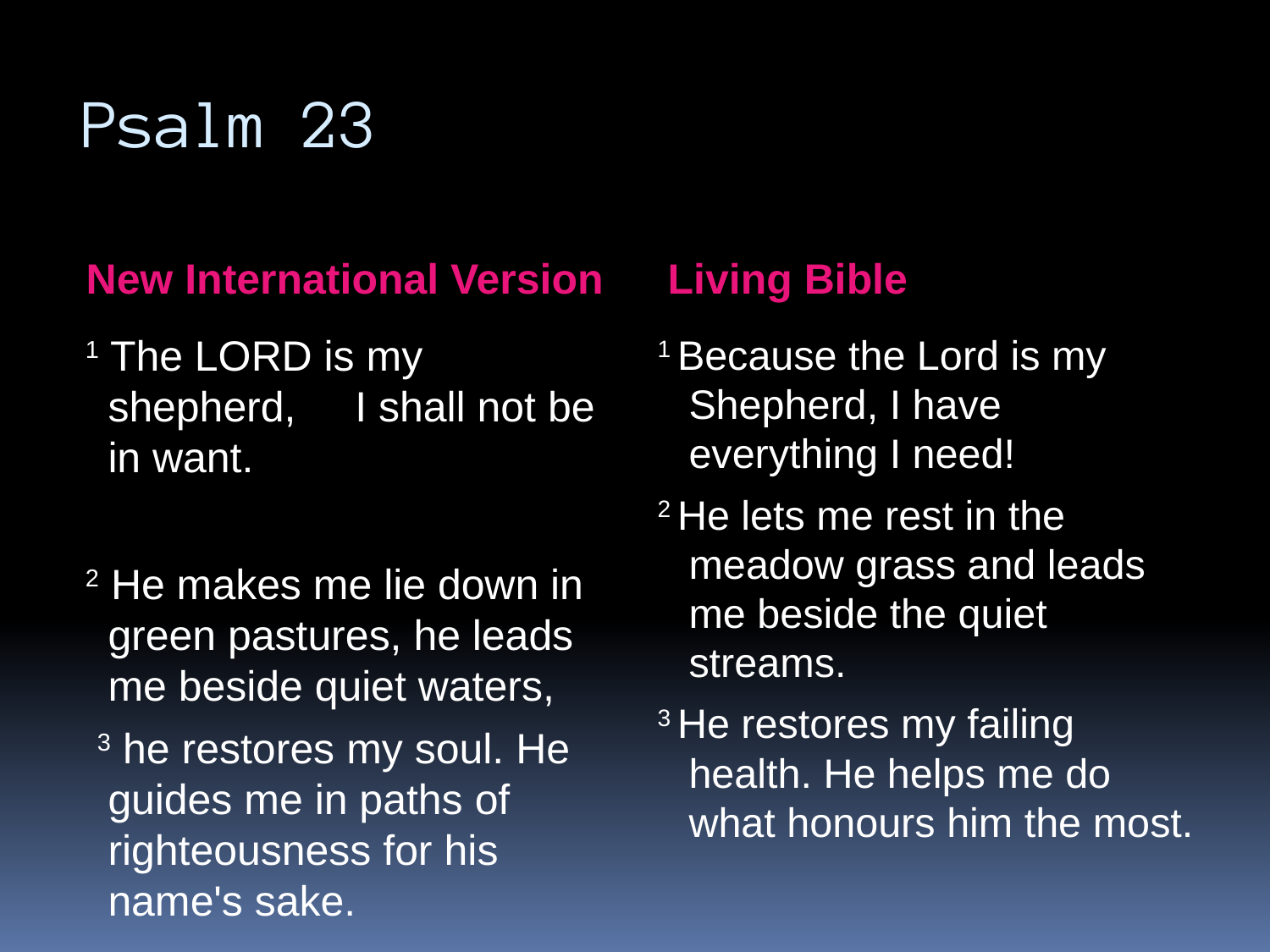

# Psalm 23
New International Version
Living Bible
1 The LORD is my shepherd,     I shall not be in want.

2 He makes me lie down in green pastures, he leads me beside quiet waters,
 3 he restores my soul. He guides me in paths of righteousness for his name's sake.
1 Because the Lord is my Shepherd, I have everything I need!
2 He lets me rest in the meadow grass and leads me beside the quiet streams.
3 He restores my failing health. He helps me do what honours him the most.